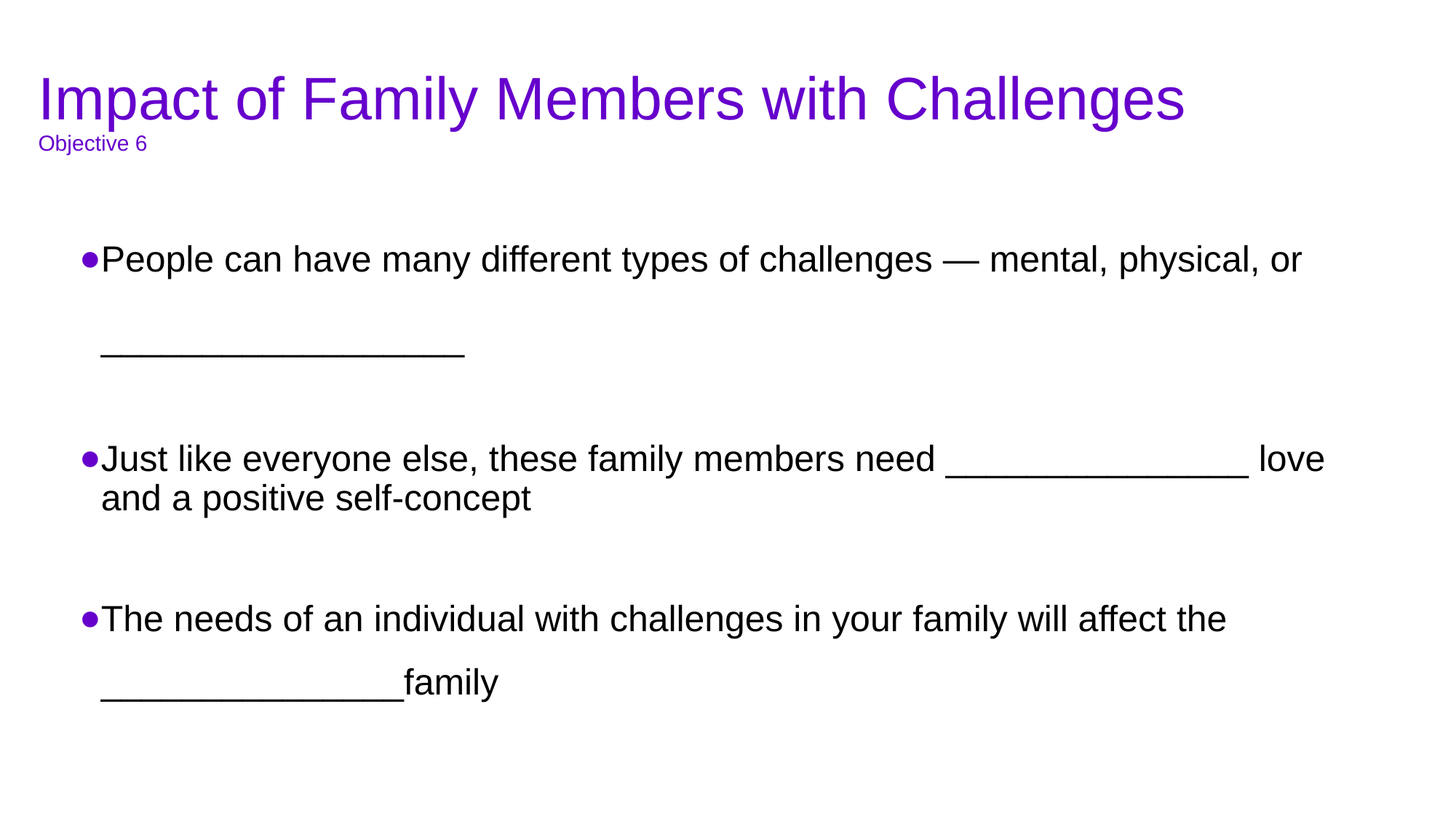

# Impact of Family Members with Challenges Objective 6
People can have many different types of challenges — mental, physical, or

__________________

Just like everyone else, these family members need _______________ love and a positive self-concept

The needs of an individual with challenges in your family will affect the
_______________family